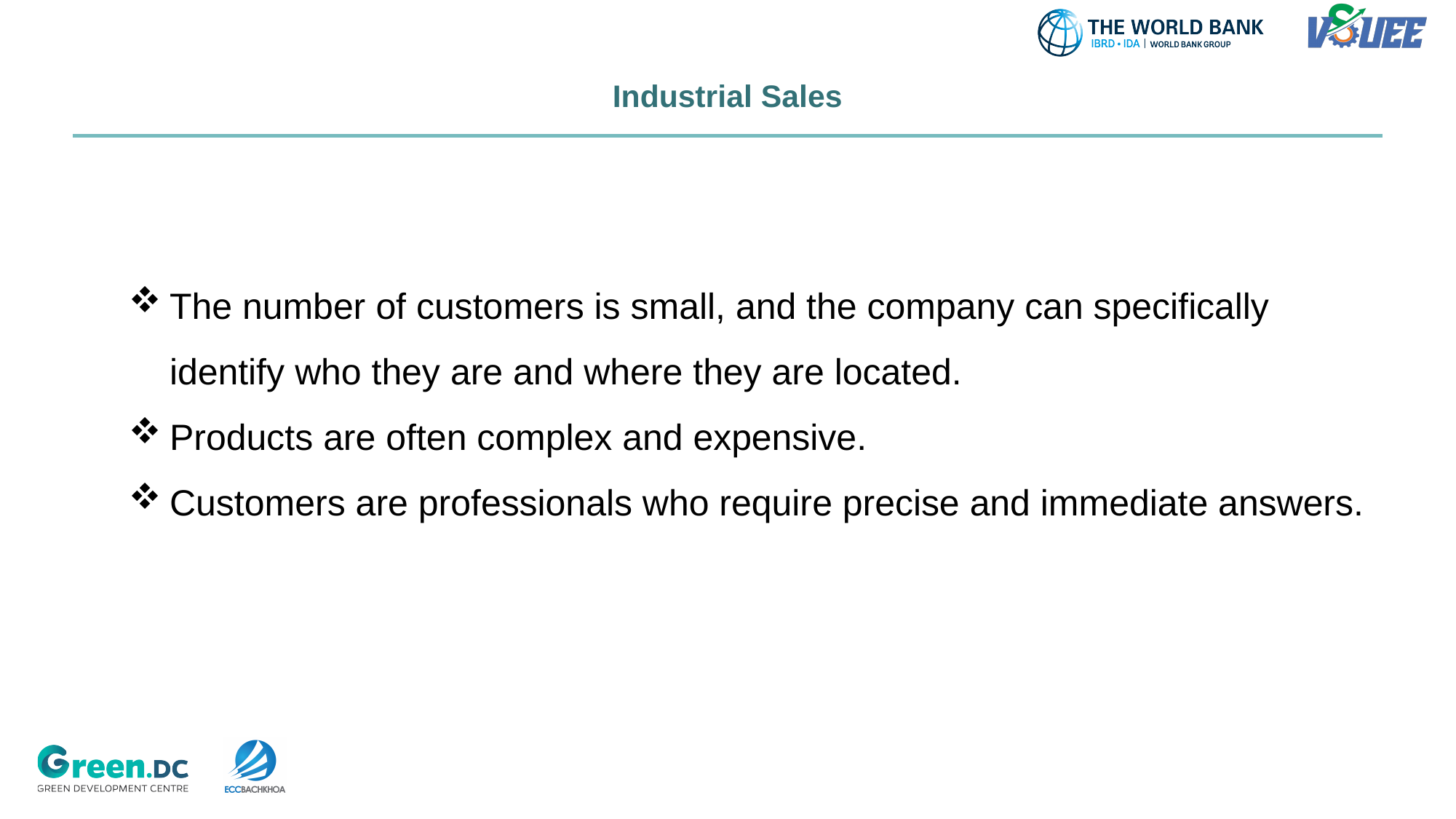

# Industrial Sales
The number of customers is small, and the company can specifically identify who they are and where they are located.
Products are often complex and expensive.
Customers are professionals who require precise and immediate answers.